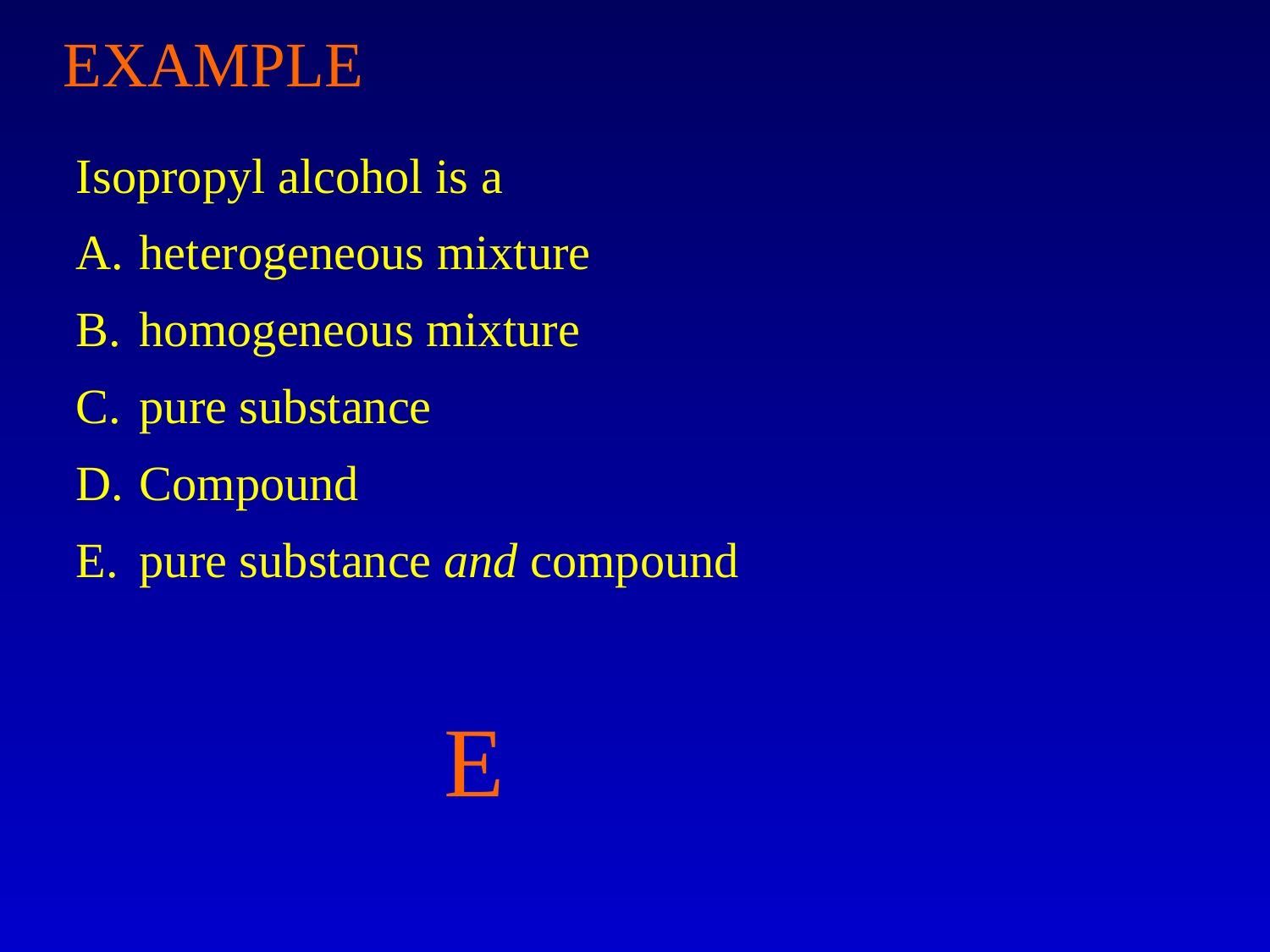

EXAMPLE
Isopropyl alcohol is a
heterogeneous mixture
homogeneous mixture
pure substance
Compound
pure substance and compound
E